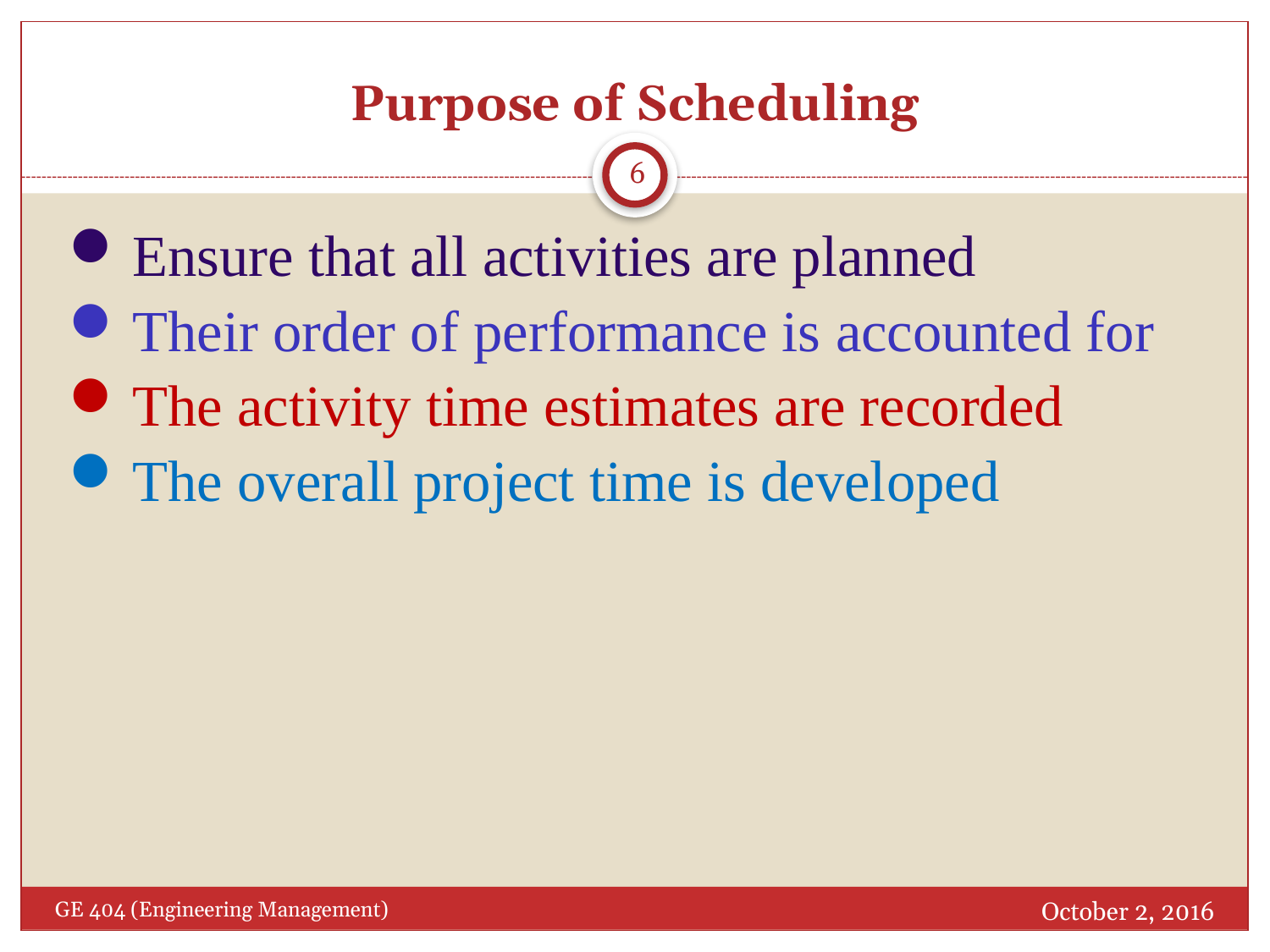

# Purpose of Scheduling
6
Ensure that all activities are planned
Their order of performance is accounted for
The activity time estimates are recorded
The overall project time is developed

October 2, 2016
GE 404 (Engineering Management)